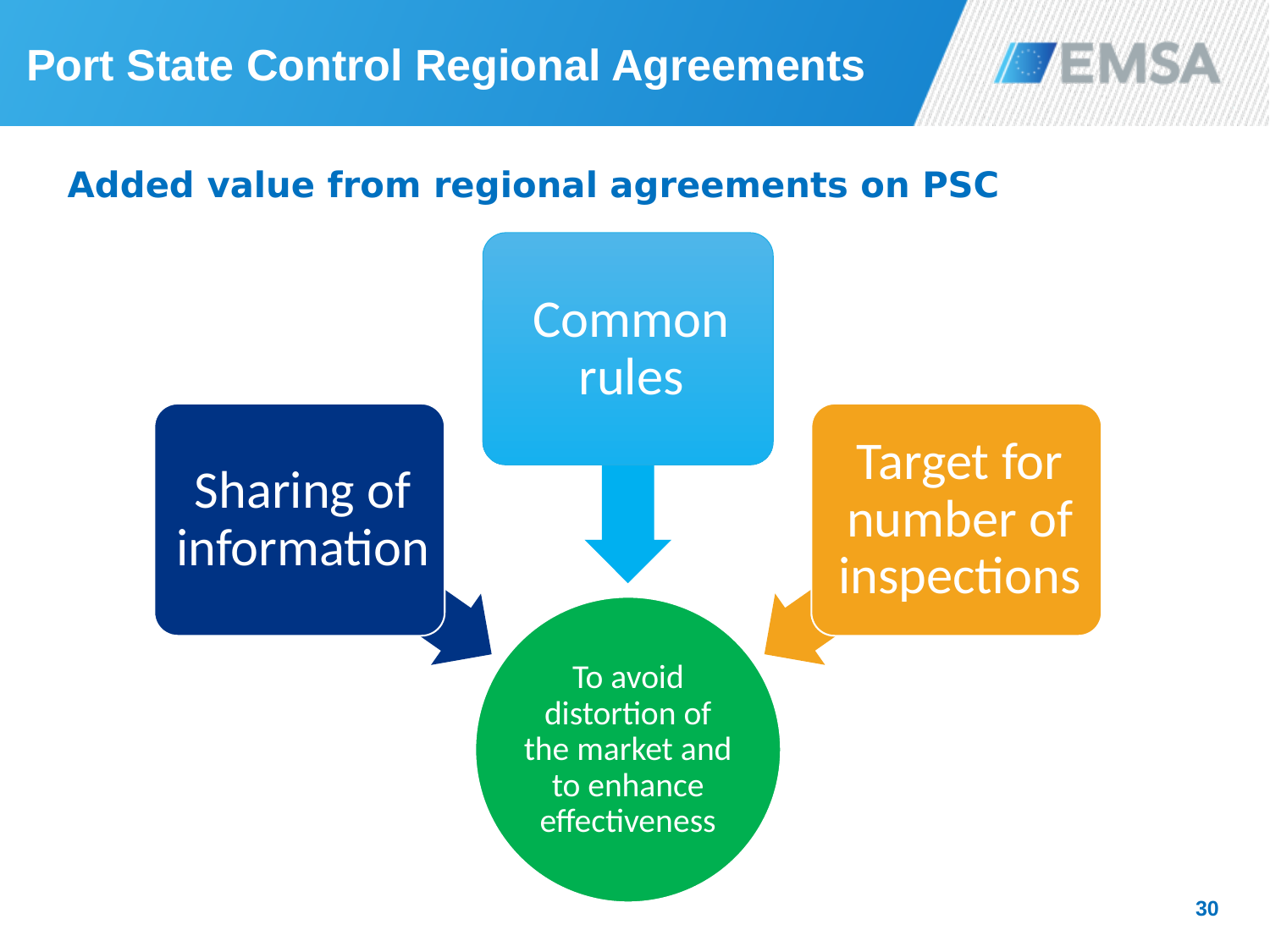

# Port State Control Regional Agreements
Added value from regional agreements on PSC
To avoid distortion of the market and to enhance effectiveness
Sharing of information
Common rules
Target for number of inspections

30